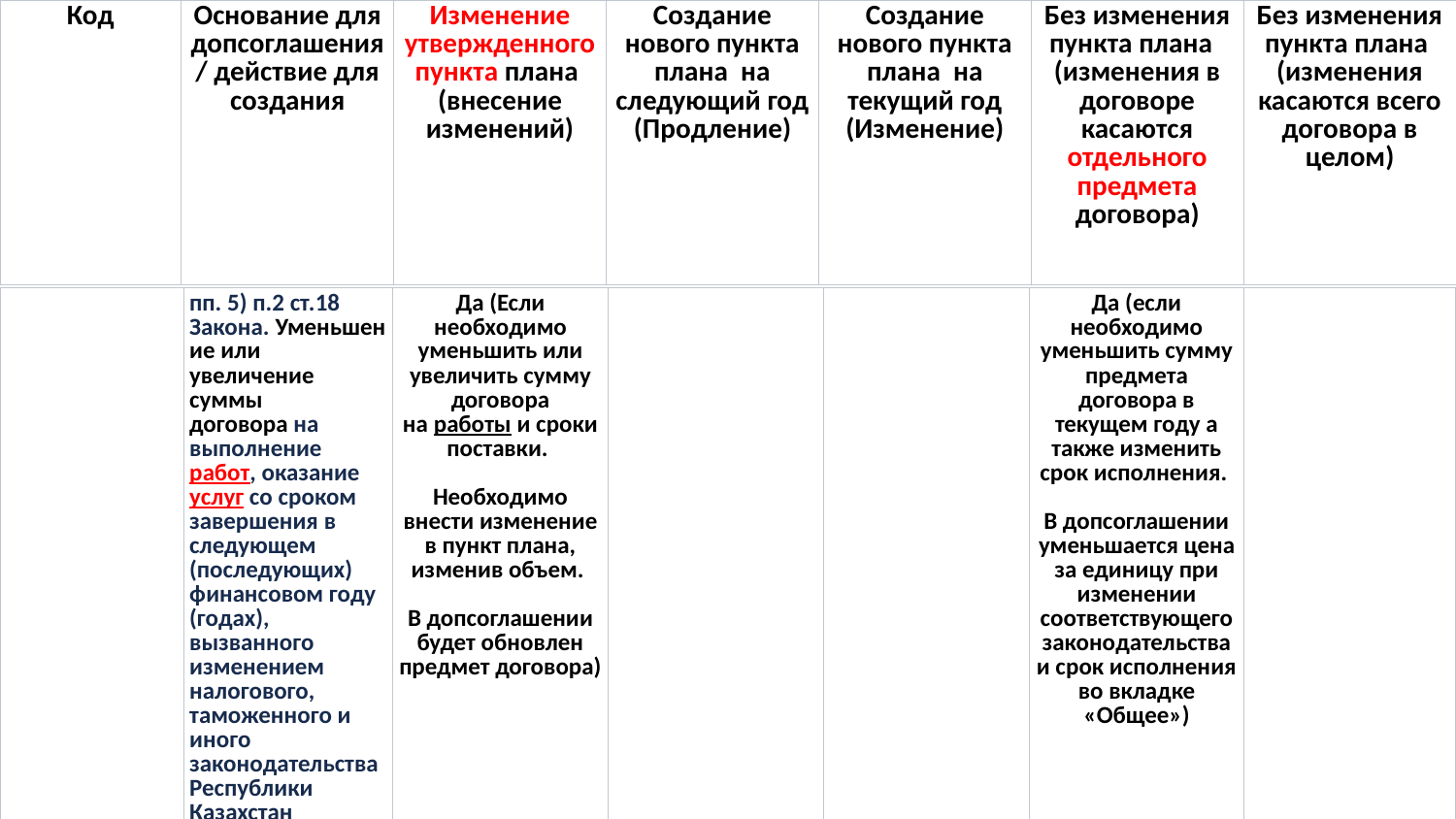

| Код | Основание для допсоглашения/ действие для создания | Изменение утвержденного пункта плана  (внесение изменений) | Создание нового пункта плана  на следующий год (Продление) | Создание нового пункта плана  на текущий год (Изменение) | Без изменения пункта плана  (изменения в договоре касаются отдельного предмета договора) | Без изменения пункта плана  (изменения касаются всего договора в целом) |
| --- | --- | --- | --- | --- | --- | --- |
|  | пп. 5) п.2 ст.18 Закона. Уменьшение или увеличение суммы договора на выполнение работ, оказание услуг со сроком завершения в следующем (последующих) финансовом году (годах), вызванного изменением налогового, таможенного и иного законодательства Республики Казахстан | Да (Если необходимо уменьшить или увеличить сумму договора на работы и сроки поставки. Необходимо внести изменение в пункт плана, изменив объем. В допсоглашении будет обновлен предмет договора) |  |  | Да (если необходимо уменьшить сумму предмета договора в текущем году а также изменить срок исполнения. В допсоглашении уменьшается цена за единицу при изменении соответствующего законодательства и срок исполнения во вкладке «Общее») |  |
| --- | --- | --- | --- | --- | --- | --- |
39